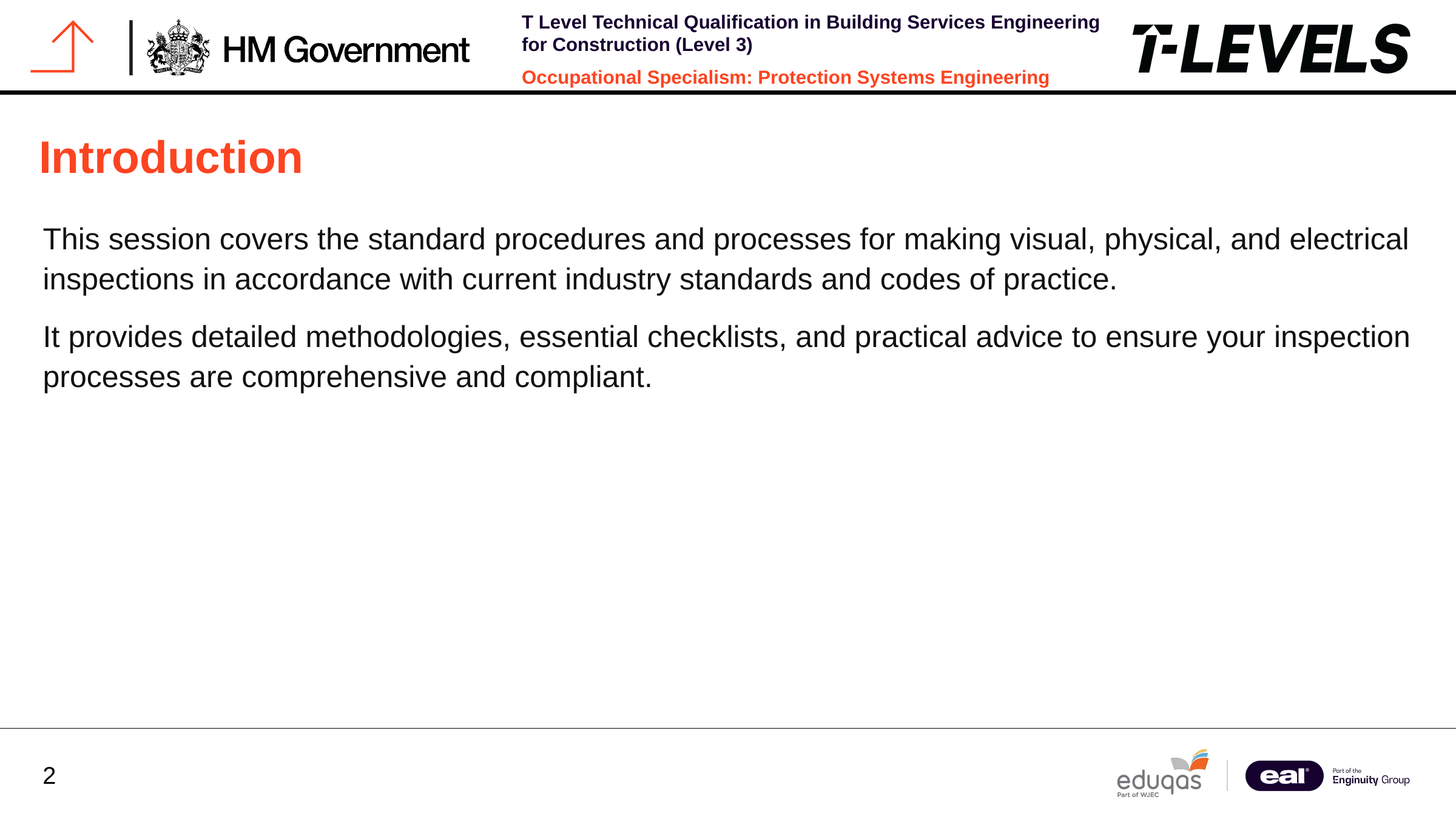

# Introduction
This session covers the standard procedures and processes for making visual, physical, and electrical inspections in accordance with current industry standards and codes of practice.
It provides detailed methodologies, essential checklists, and practical advice to ensure your inspection processes are comprehensive and compliant.